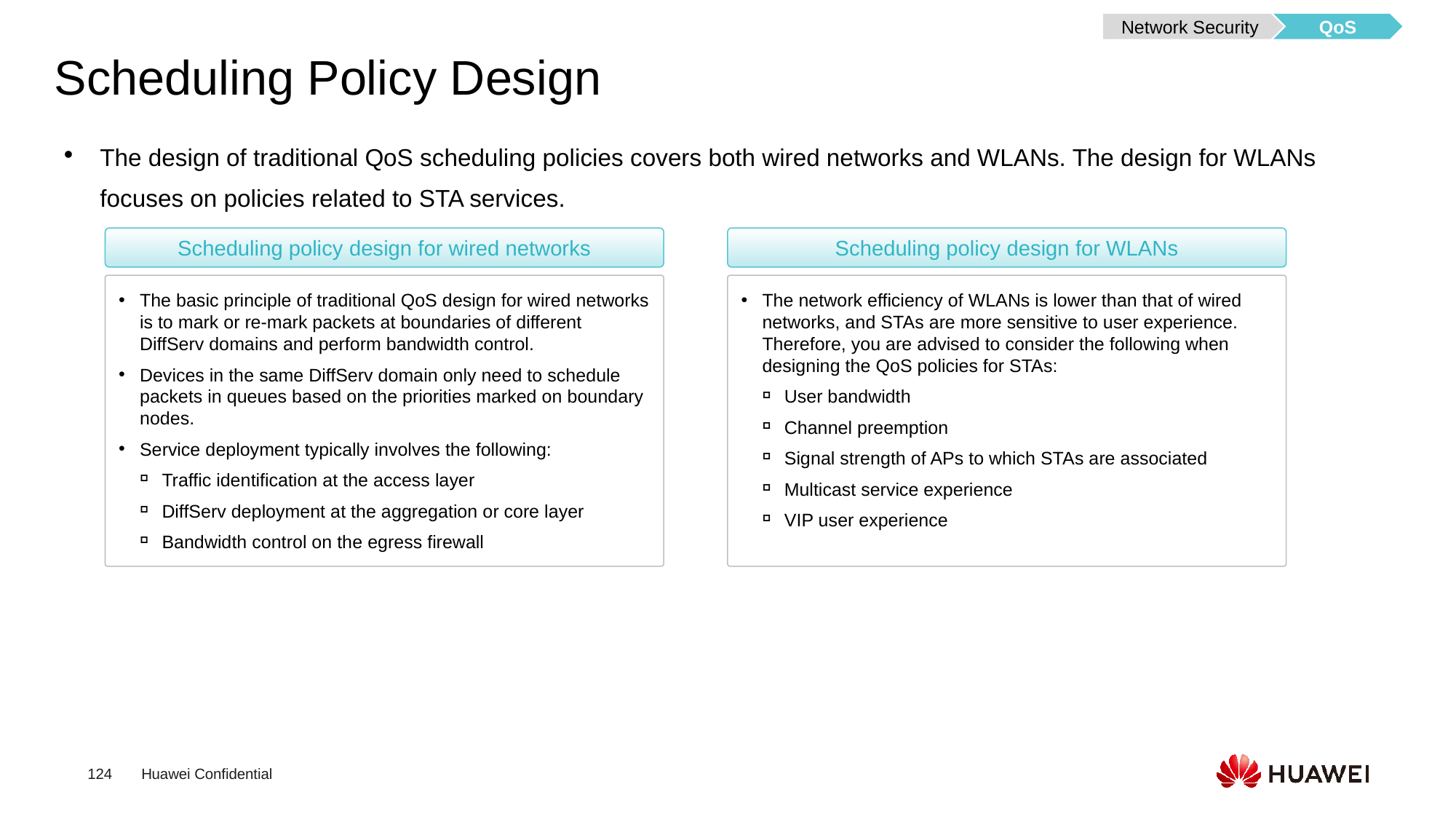

Network Security
QoS
# Scheduling Policy Design
The design of traditional QoS scheduling policies covers both wired networks and WLANs. The design for WLANs focuses on policies related to STA services.
Scheduling policy design for wired networks
Scheduling policy design for WLANs
The basic principle of traditional QoS design for wired networks is to mark or re-mark packets at boundaries of different DiffServ domains and perform bandwidth control.
Devices in the same DiffServ domain only need to schedule packets in queues based on the priorities marked on boundary nodes.
Service deployment typically involves the following:
Traffic identification at the access layer
DiffServ deployment at the aggregation or core layer
Bandwidth control on the egress firewall
The network efficiency of WLANs is lower than that of wired networks, and STAs are more sensitive to user experience. Therefore, you are advised to consider the following when designing the QoS policies for STAs:
User bandwidth
Channel preemption
Signal strength of APs to which STAs are associated
Multicast service experience
VIP user experience